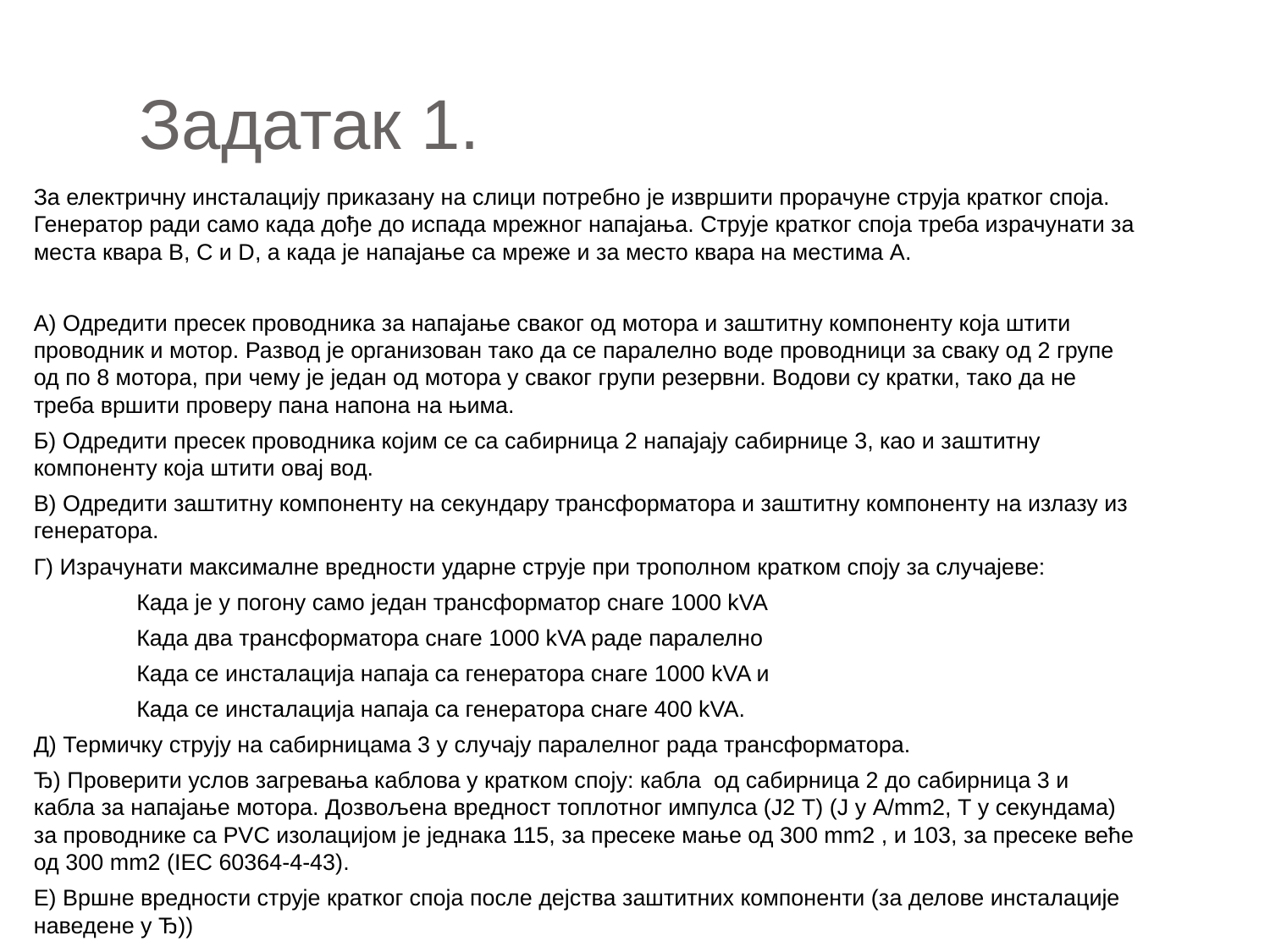

# Задатак 1.
За електричну инсталацију приказану на слици потребно је извршити прорачуне струја кратког споја. Генератор ради само када дође до испада мрежног напајања. Струје кратког споја треба израчунати за места квара B, C и D, а када је напајање са мреже и за место квара на местима A.

А) Одредити пресек проводника за напајање сваког од мотора и заштитну компоненту која штити проводник и мотор. Развод је организован тако да се паралелно воде проводници за сваку од 2 групе од по 8 мотора, при чему је један од мотора у сваког групи резервни. Водови су кратки, тако да не треба вршити проверу пана напона на њима.
Б) Одредити пресек проводника којим се са сабирница 2 напајају сабирнице 3, као и заштитну компоненту која штити овај вод.
В) Одредити заштитну компоненту на секундару трансформатора и заштитну компоненту на излазу из генератора.
Г) Израчунати максималне вредности ударне струје при трополном кратком споју за случајеве:
	Када је у погону само један трансформатор снаге 1000 kVA
	Када два трансформатора снаге 1000 kVA раде паралелно
	Када се инсталација напаја са генератора снаге 1000 kVA и
	Када се инсталација напаја са генератора снаге 400 kVA.
Д) Термичку струју на сабирницама 3 у случају паралелног рада трансформатора.
Ђ) Проверити услов загревања каблова у кратком споју: кабла  од сабирница 2 до сабирница 3 и кабла за напајање мотора. Дозвољена вредност топлотног импулса (Ј2 Т) (Ј у А/mm2, Т у секундама) за проводнике са PVC изолацијом је једнака 115, за пресеке мање од 300 mm2 , и 103, за пресеке веће од 300 mm2 (IEC 60364-4-43).
Е) Вршне вредности струје кратког споја после дејства заштитних компоненти (за делове инсталације наведене у Ђ))